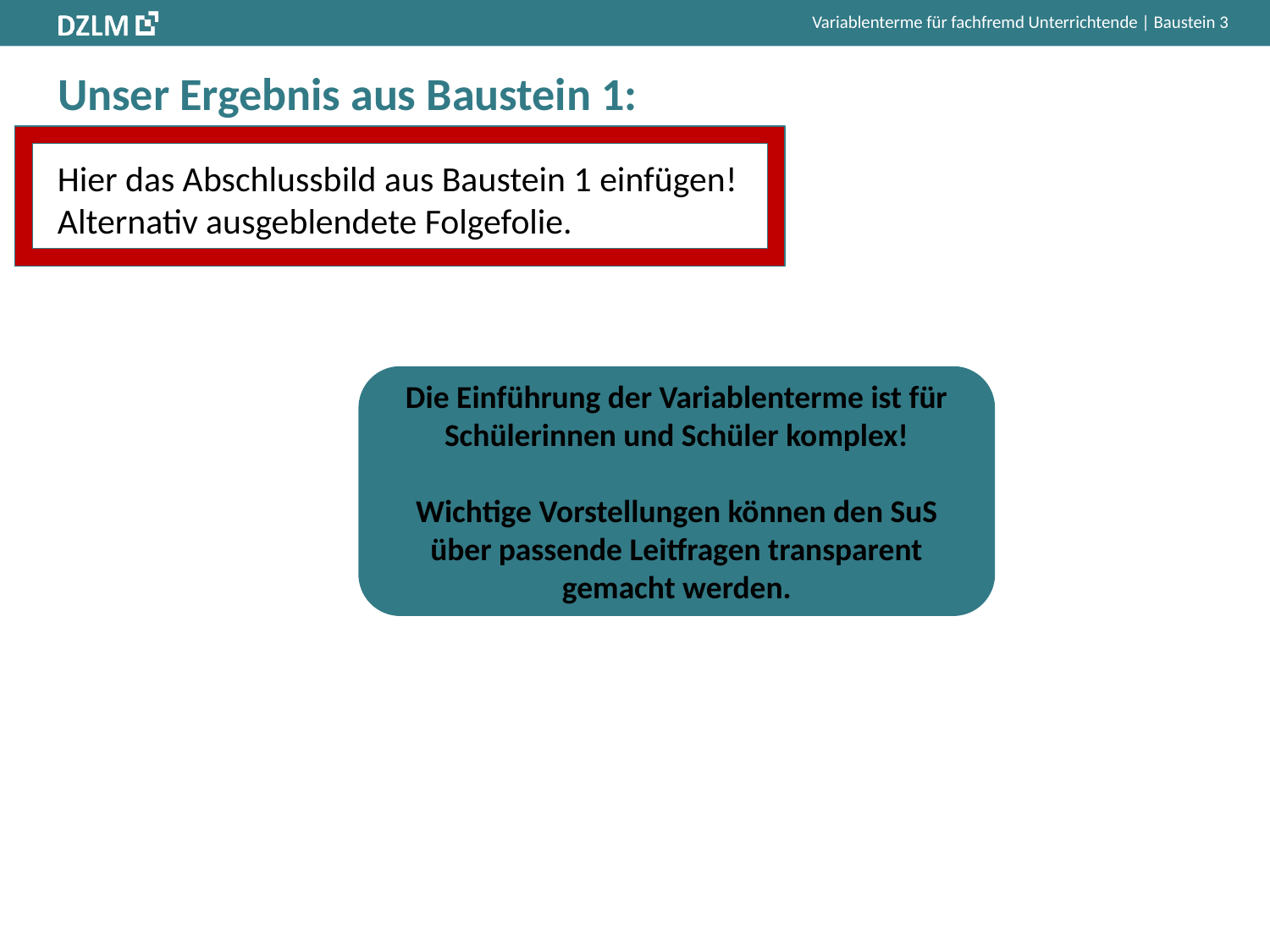

# Unser Ergebnis aus Baustein 1:

Hier das Abschlussbild aus Baustein 1 einfügen!
Alternativ ausgeblendete Folgefolie.
Die Einführung der Variablenterme ist für Schülerinnen und Schüler komplex!

Wichtige Vorstellungen können den SuS über passende Leitfragen transparent gemacht werden.